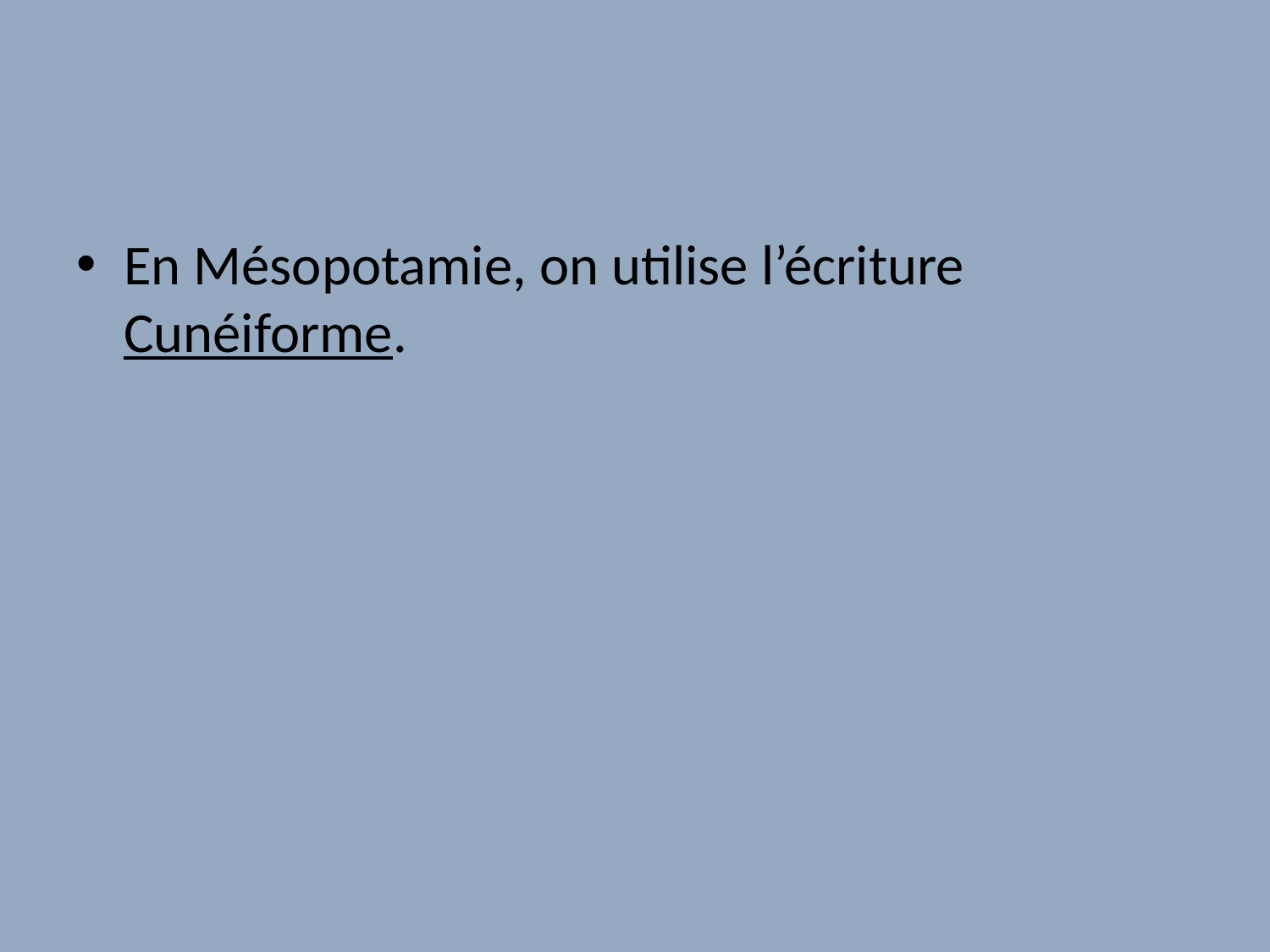

#
En Mésopotamie, on utilise l’écriture Cunéiforme.